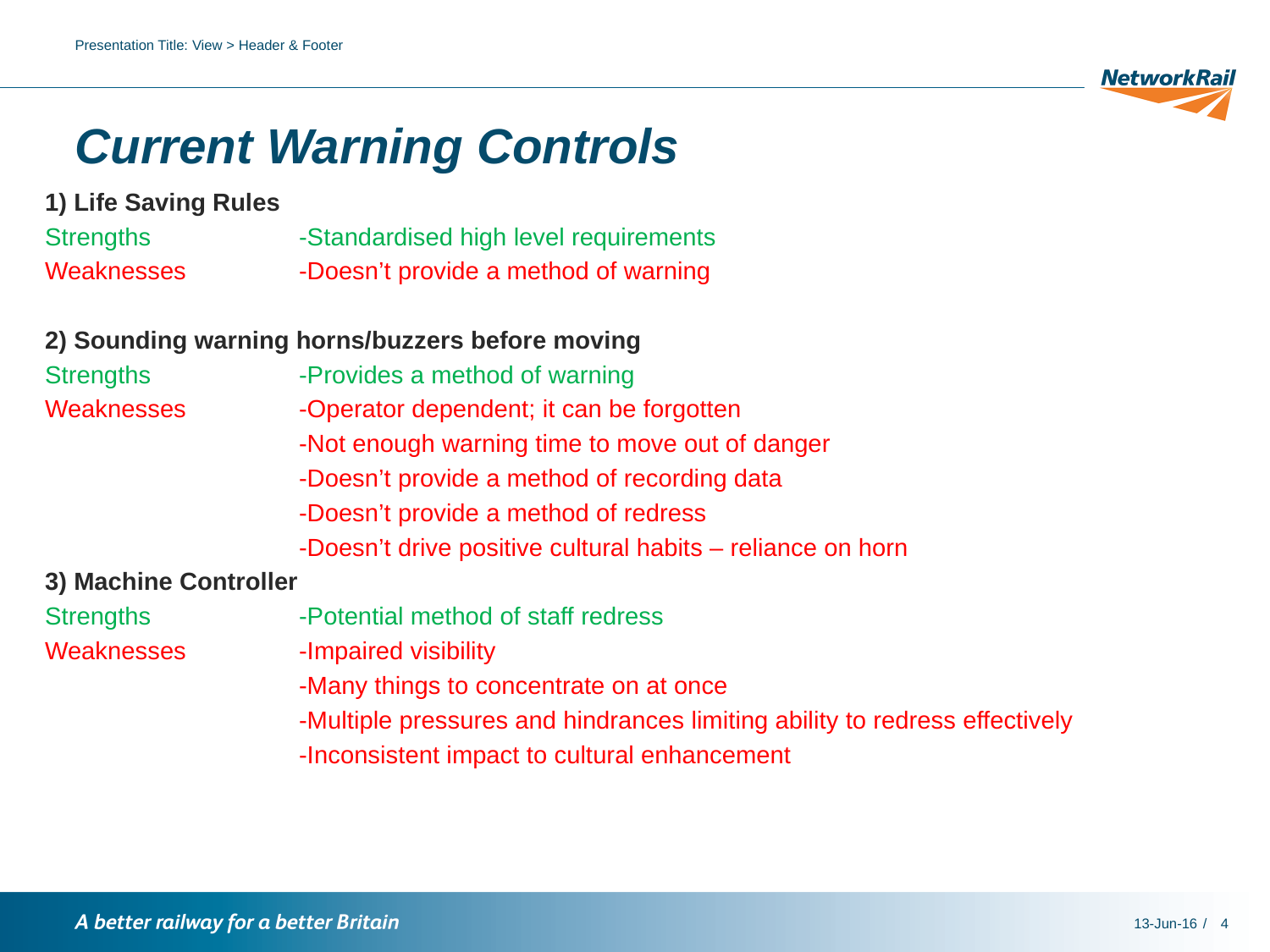

Presentation Title: View > Header & Footer
# Current Warning Controls
1) Life Saving Rules
Strengths  		-Standardised high level requirements
Weaknesses  	-Doesn’t provide a method of warning

2) Sounding warning horns/buzzers before moving
Strengths 		-Provides a method of warning
Weaknesses 	-Operator dependent; it can be forgotten
		-Not enough warning time to move out of danger
		-Doesn’t provide a method of recording data
		-Doesn’t provide a method of redress
		-Doesn’t drive positive cultural habits – reliance on horn
3) Machine Controller
Strengths 		-Potential method of staff redress
Weaknesses 	-Impaired visibility
		-Many things to concentrate on at once
		-Multiple pressures and hindrances limiting ability to redress effectively
		-Inconsistent impact to cultural enhancement

13-Jun-16
4